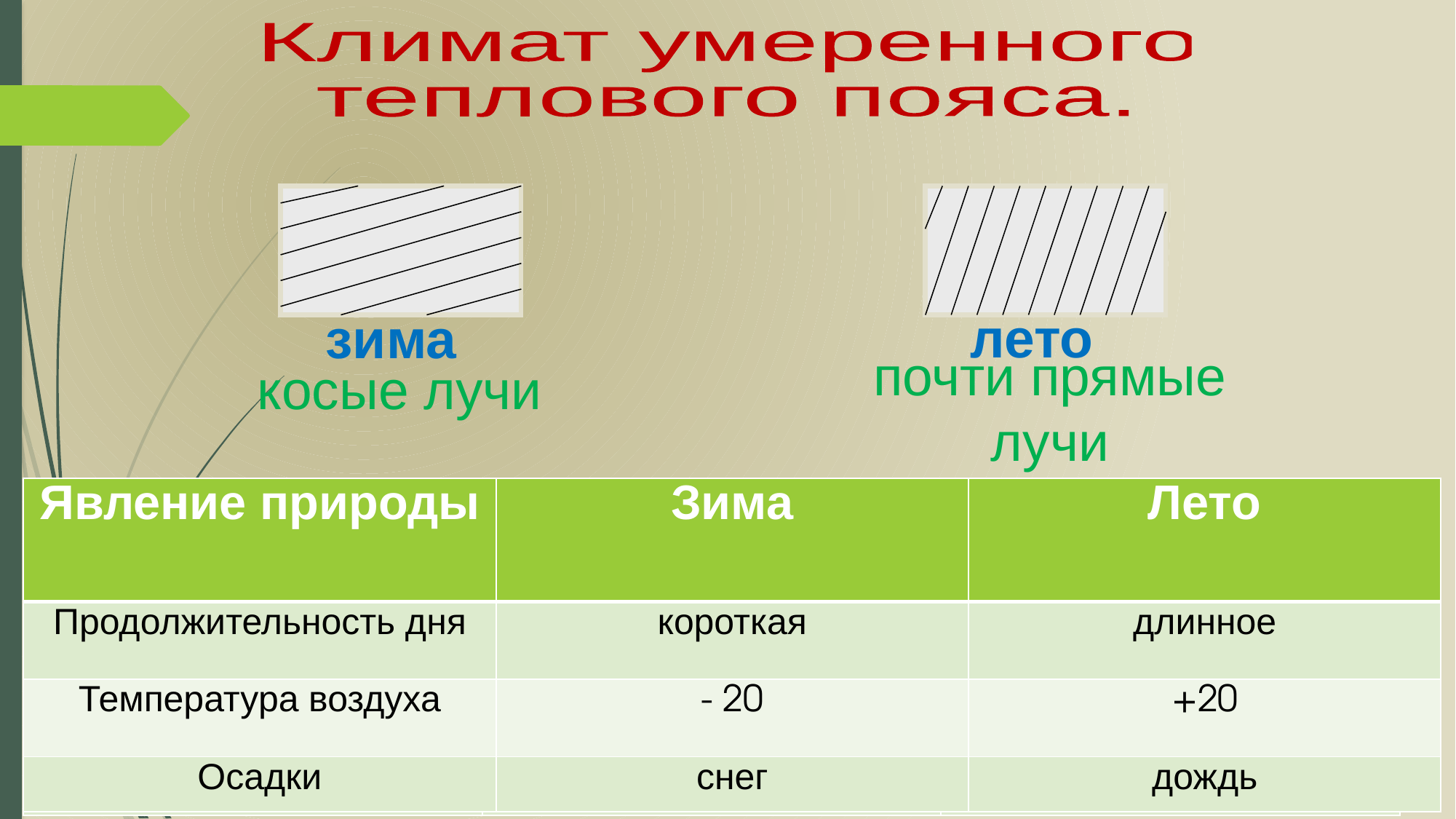

Климат умеренного
теплового пояса.

лето
зима
почти прямые лучи
косые лучи
| Явление природы | Зима | Лето |
| --- | --- | --- |
| Продолжительность дня |  |  |
| Температура воздуха |  |  |
| Осадки |  |  |
| Явление природы | Зима | Лето |
| --- | --- | --- |
| Продолжительность дня | короткая | длинное |
| Температура воздуха | - 20 | +20 |
| Осадки | снег | дождь |